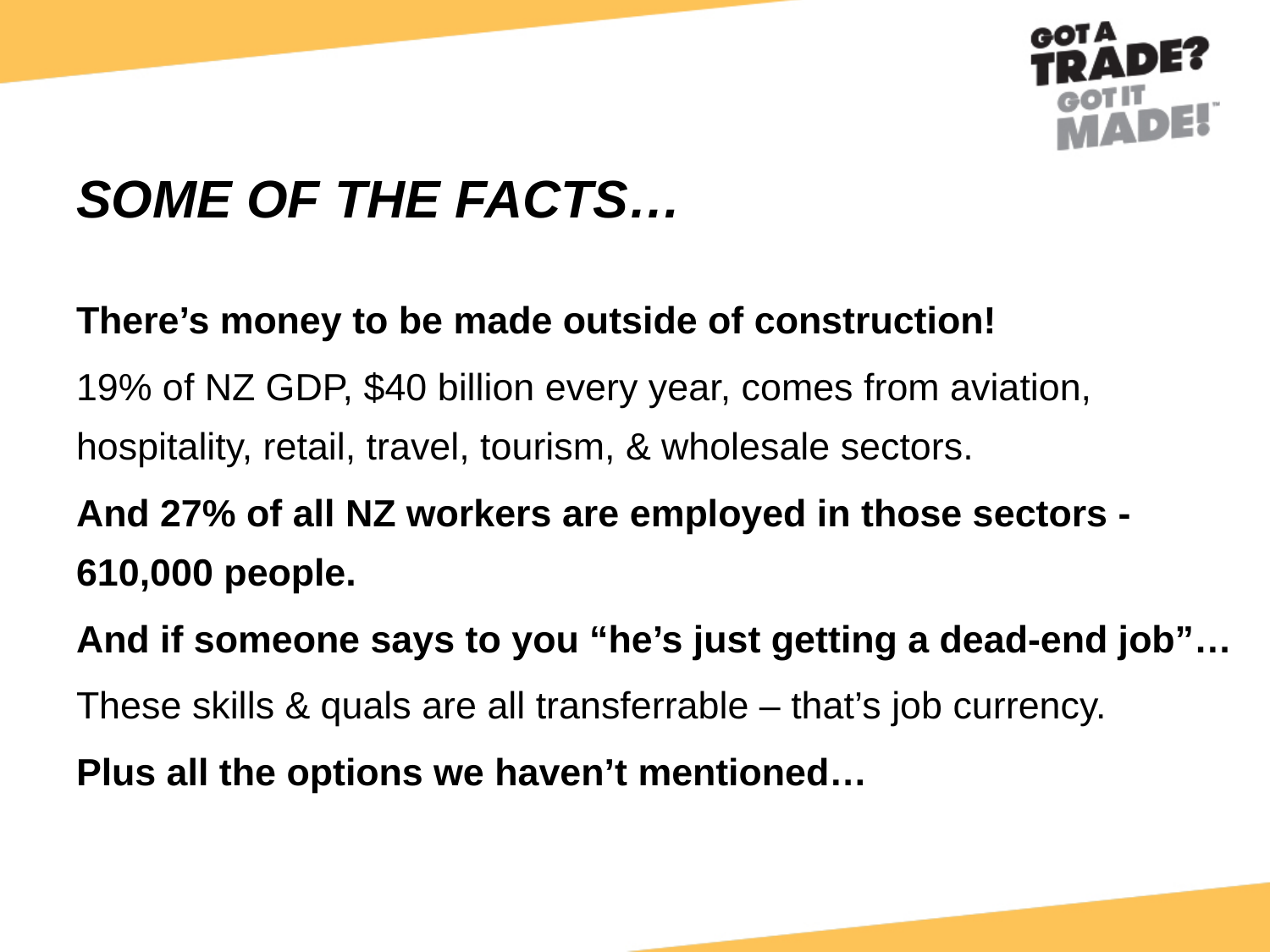

# SOME OF THE FACTS…
There’s money to be made outside of construction!
19% of NZ GDP, $40 billion every year, comes from aviation, hospitality, retail, travel, tourism, & wholesale sectors.
And 27% of all NZ workers are employed in those sectors - 610,000 people.
And if someone says to you “he’s just getting a dead-end job”…
These skills & quals are all transferrable – that’s job currency.
Plus all the options we haven’t mentioned…